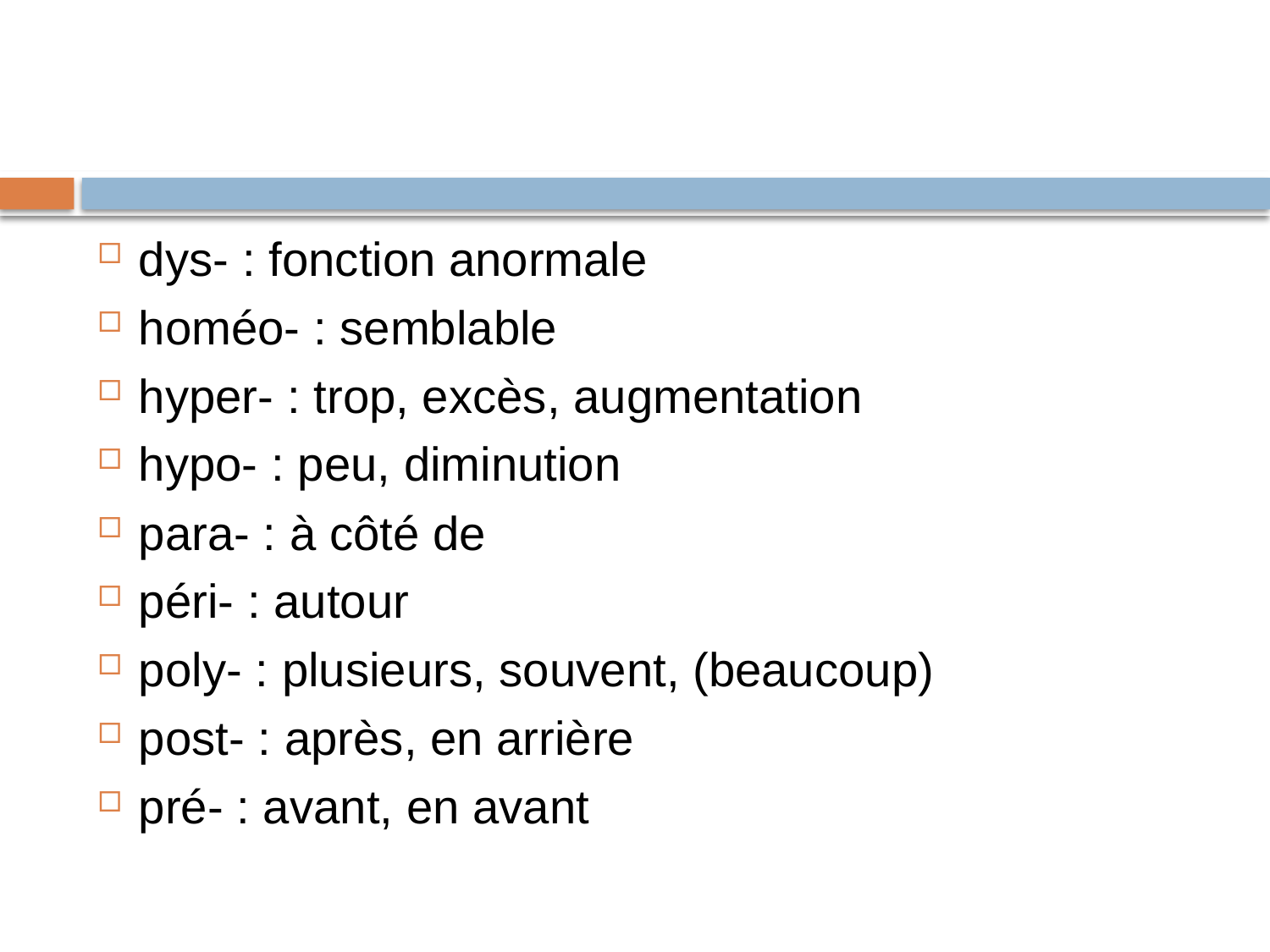

dys- : fonction anormale
homéo- : semblable
hyper- : trop, excès, augmentation
hypo- : peu, diminution
para- : à côté de
péri- : autour
poly- : plusieurs, souvent, (beaucoup)
post- : après, en arrière
pré- : avant, en avant